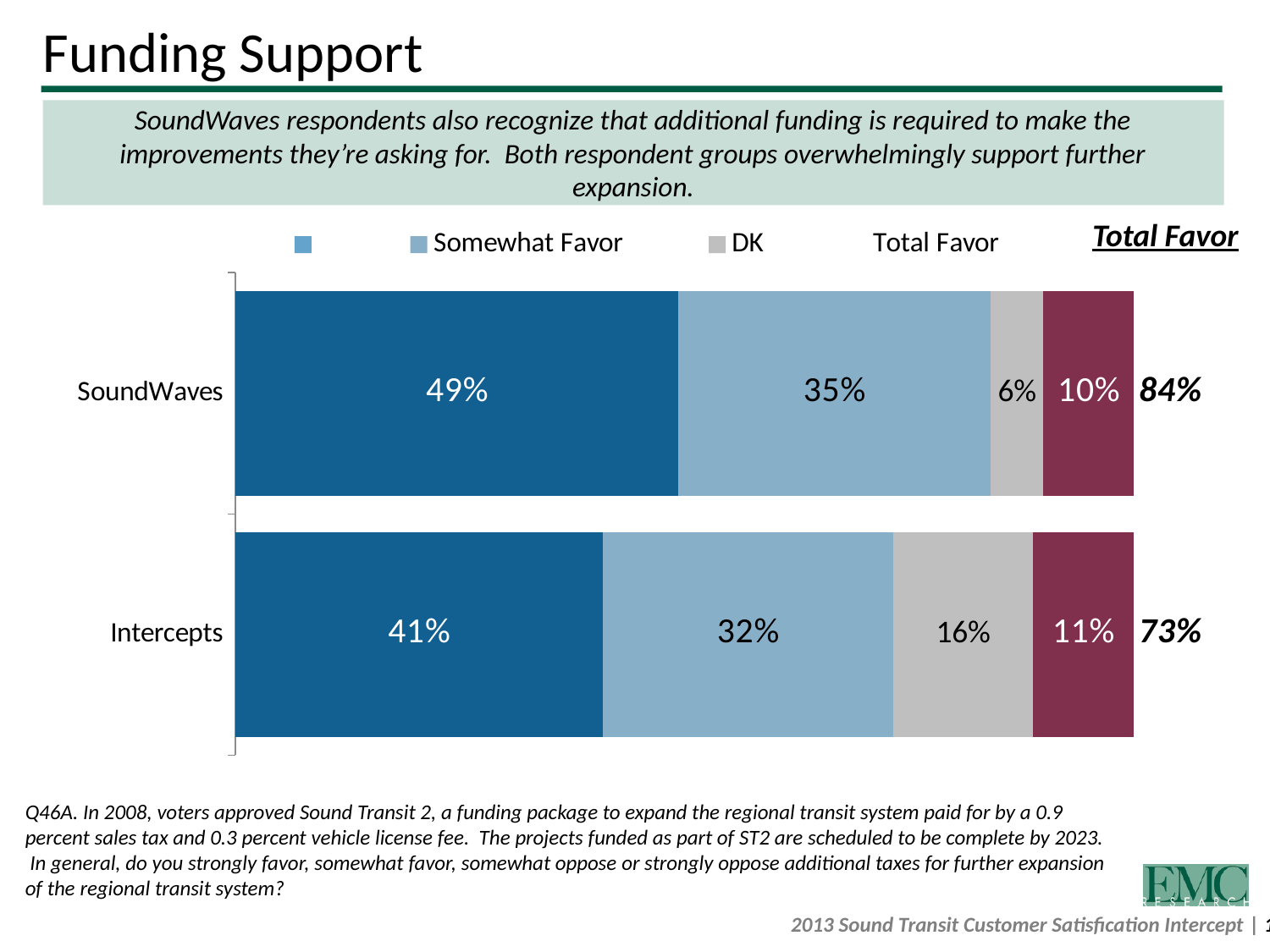

# Funding Support
SoundWaves respondents also recognize that additional funding is required to make the improvements they’re asking for.  Both respondent groups overwhelmingly support further expansion.
Total Favor

### Chart

| Category | Strongly Favor |   | Somewhat Favor | DK | Oppose | Total Favor |
|---|---|---|---|---|---|---|
| SoundWaves | 0.49311576693848297 | None | 0.34728271780844727 | 0.058855641283891515 | 0.10074587396917824 | 0.8403984847469302 |
| Intercepts | 0.40896399842966447 | None | 0.32324765783382425 | 0.15529626332589624 | 0.11249208041062309 | 0.7322116562634887 |
Q46A. In 2008, voters approved Sound Transit 2, a funding package to expand the regional transit system paid for by a 0.9 percent sales tax and 0.3 percent vehicle license fee.  The projects funded as part of ST2 are scheduled to be complete by 2023.  In general, do you strongly favor, somewhat favor, somewhat oppose or strongly oppose additional taxes for further expansion of the regional transit system?